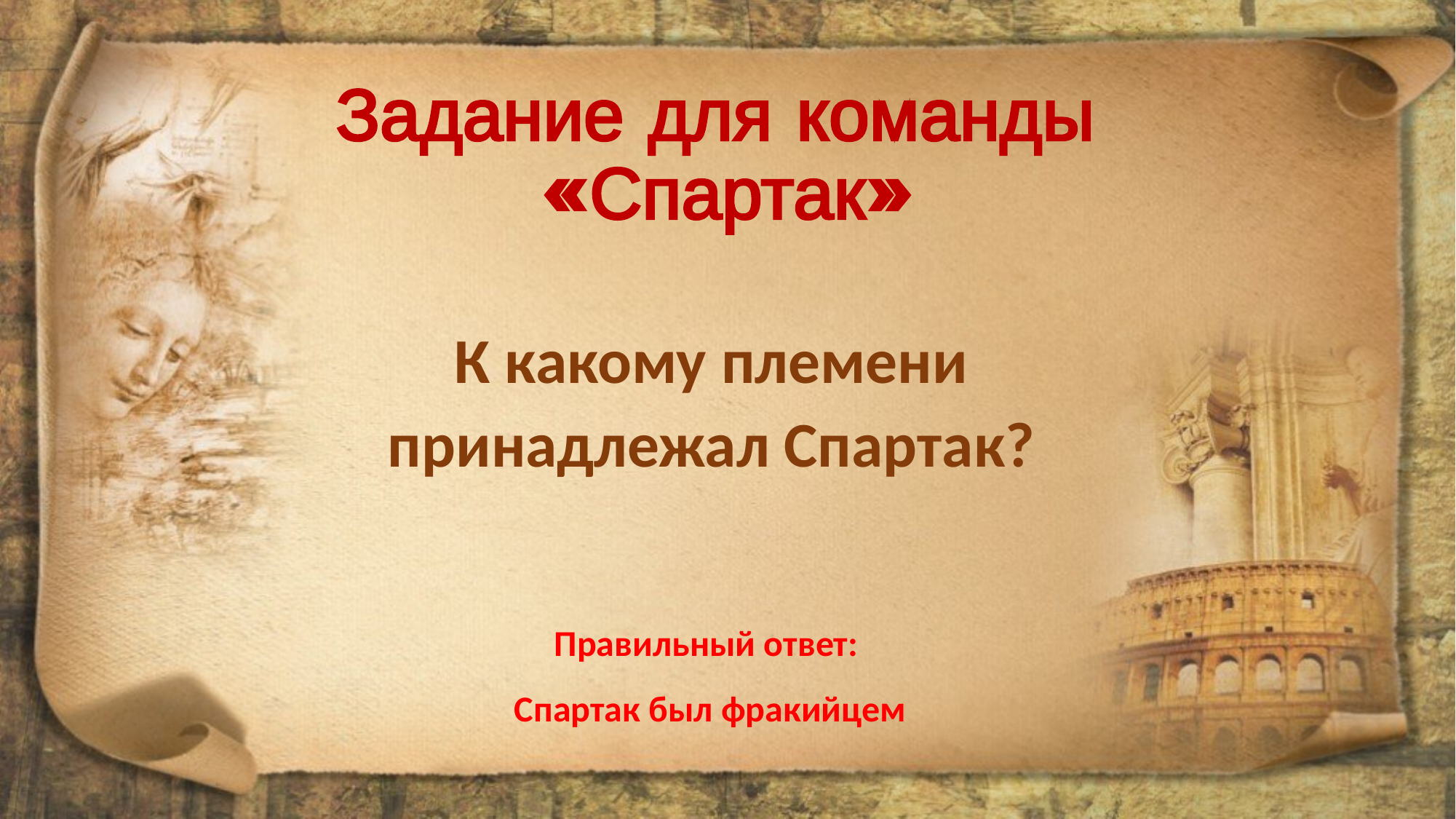

# Задание для команды «Спартак»

К какому племени
принадлежал Спартак?
Правильный ответ:
Спартак был фракийцем